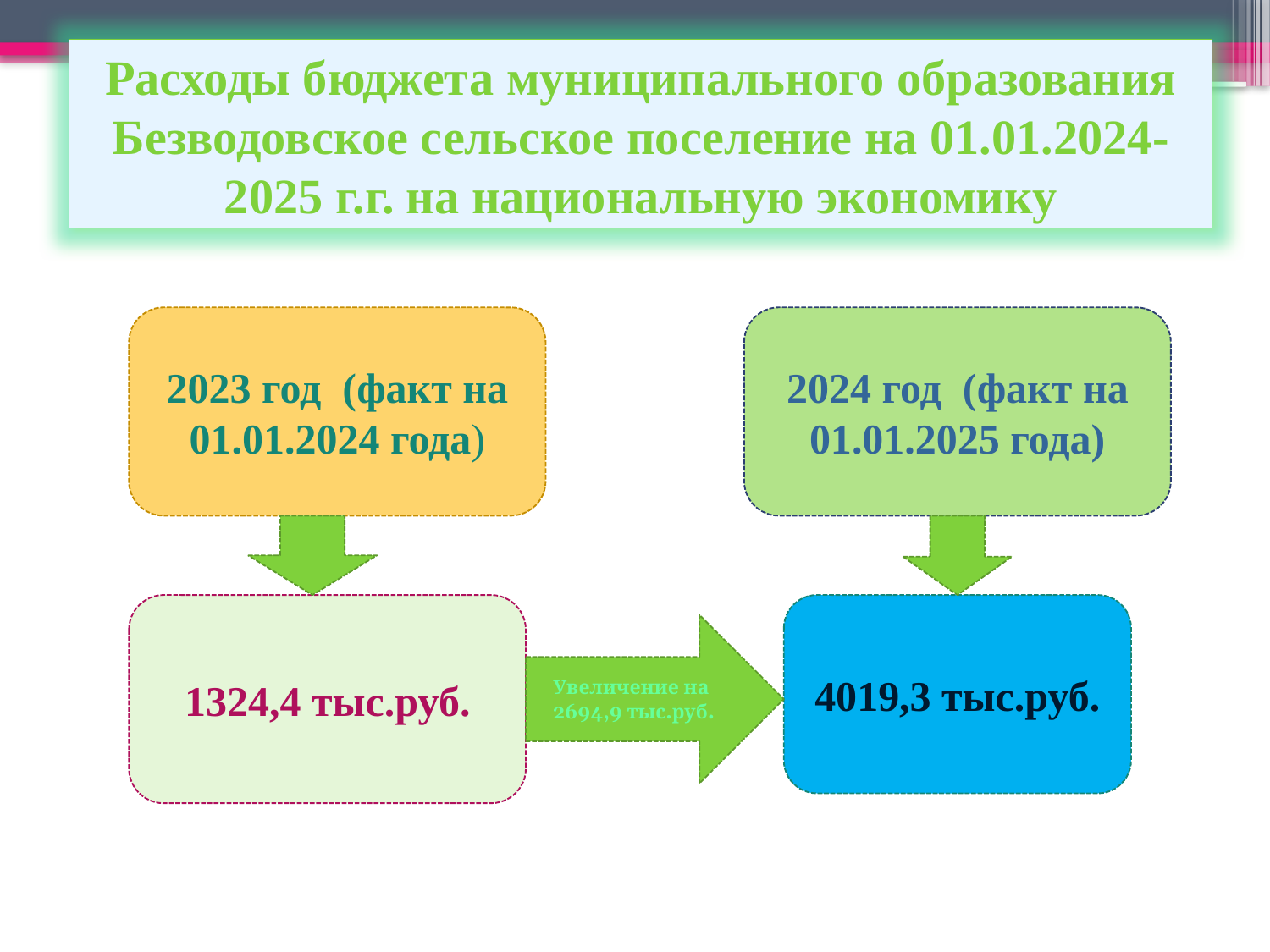

Расходы бюджета муниципального образования Безводовское сельское поселение на 01.01.2024-2025 г.г. на национальную экономику
2023 год  (факт на 01.01.2024 года)
2024 год  (факт на 01.01.2025 года)

1324,4 тыс.руб.
4019,3 тыс.руб.
Увеличение на  2694,9 тыс.руб.